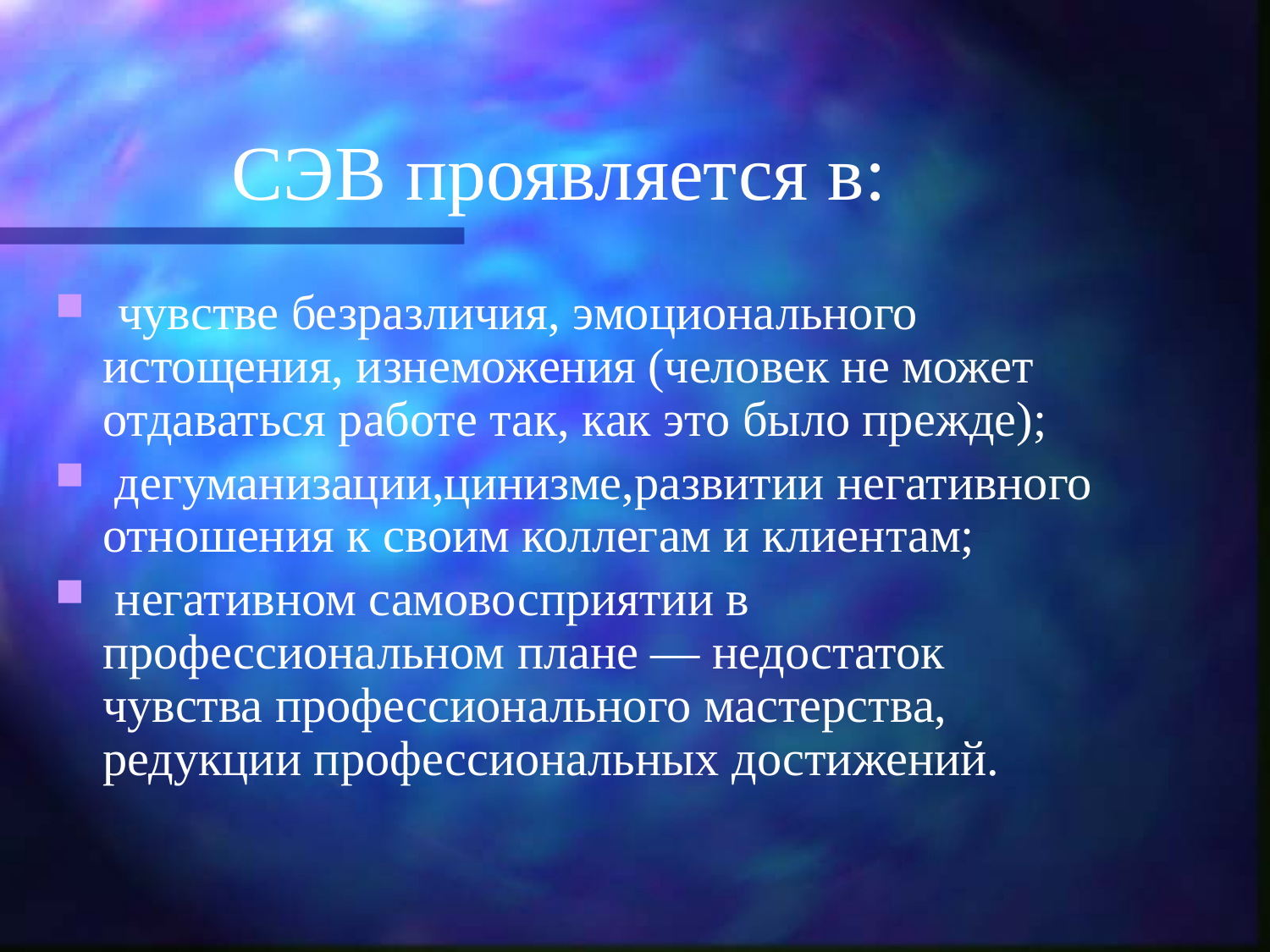

# СЭВ проявляется в:

 чувстве безразличия, эмоционального истощения, изнеможения (человек не может отдаваться работе так, как это было прежде);
 дегуманизации,цинизме,развитии негативного отношения к своим коллегам и клиентам;
 негативном самовосприятии в профессиональном плане — недостаток чувства профессионального мастерства, редукции профессиональных достижений.